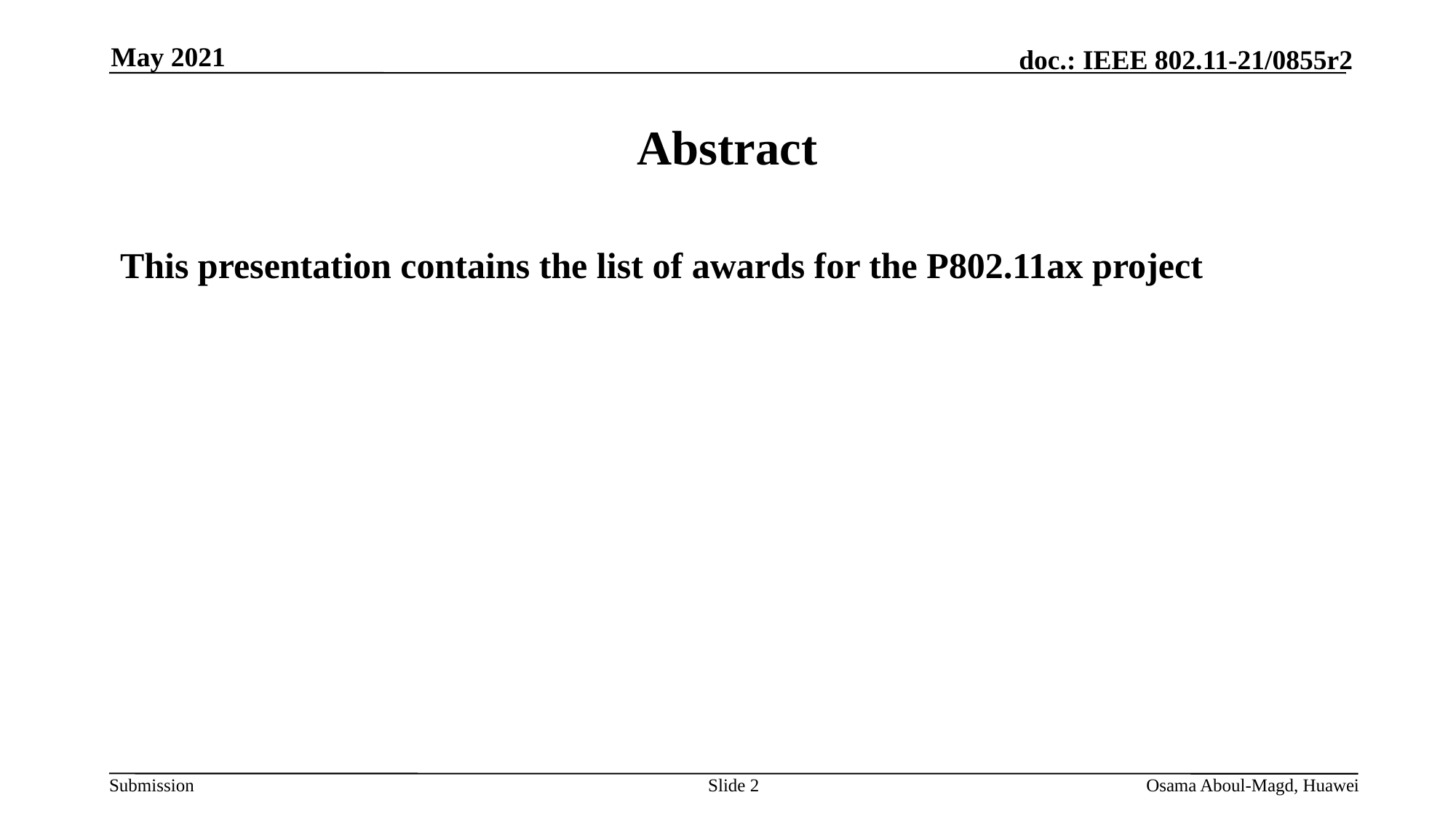

May 2021
# Abstract
This presentation contains the list of awards for the P802.11ax project
Slide 2
Osama Aboul-Magd, Huawei